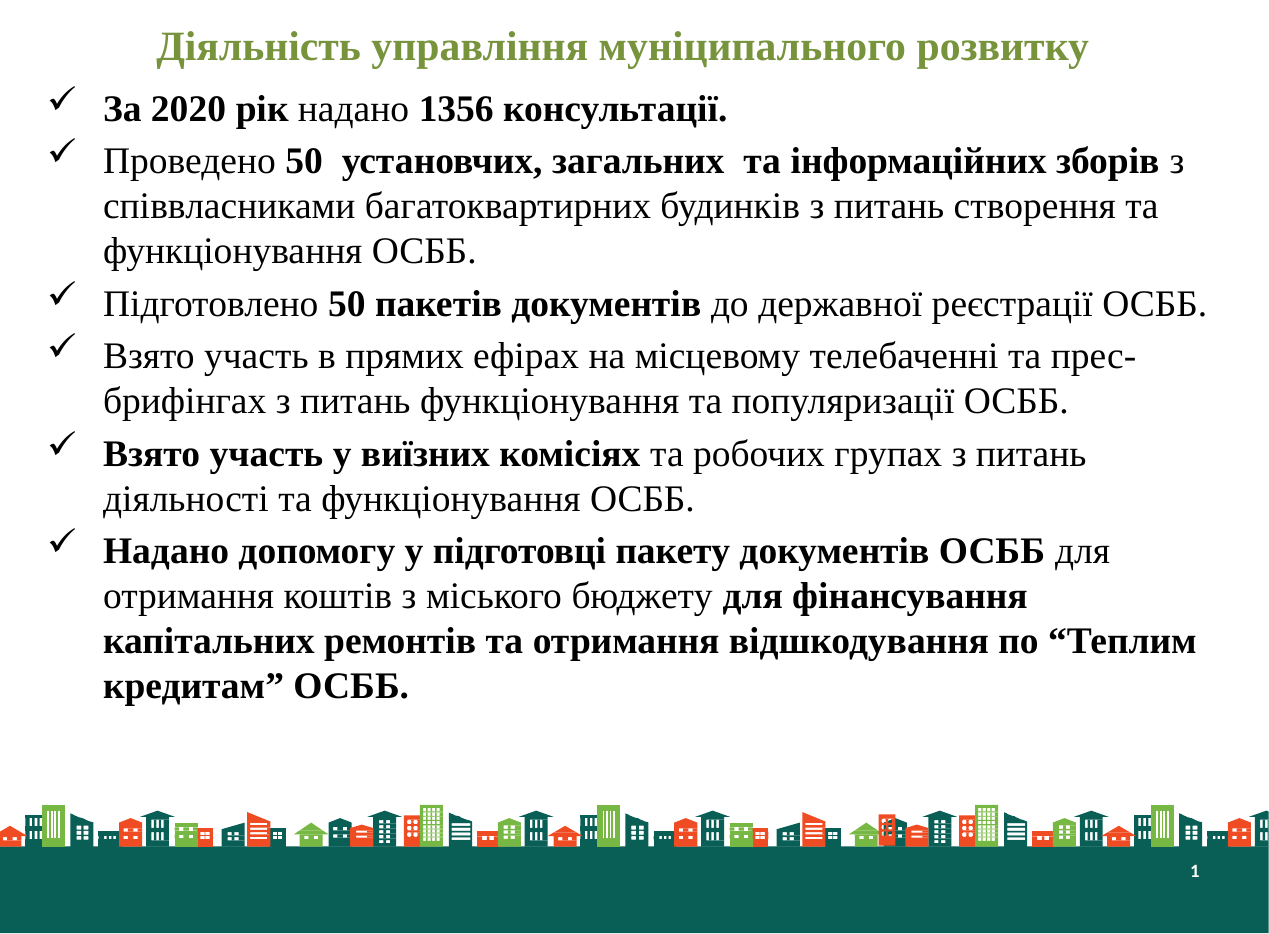

# Діяльність управління муніципального розвитку
За 2020 рік надано 1356 консультації.
Проведено 50  установчих, загальних  та інформаційних зборів з співвласниками багатоквартирних будинків з питань створення та функціонування ОСББ.
Підготовлено 50 пакетів документів до державної реєстрації ОСББ.
Взято участь в прямих ефірах на місцевому телебаченні та прес-брифінгах з питань функціонування та популяризації ОСББ.
Взято участь у виїзних комісіях та робочих групах з питань діяльності та функціонування ОСББ.
Надано допомогу у підготовці пакету документів ОСББ для отримання коштів з міського бюджету для фінансування капітальних ремонтів та отримання відшкодування по “Теплим кредитам” ОСББ.

1